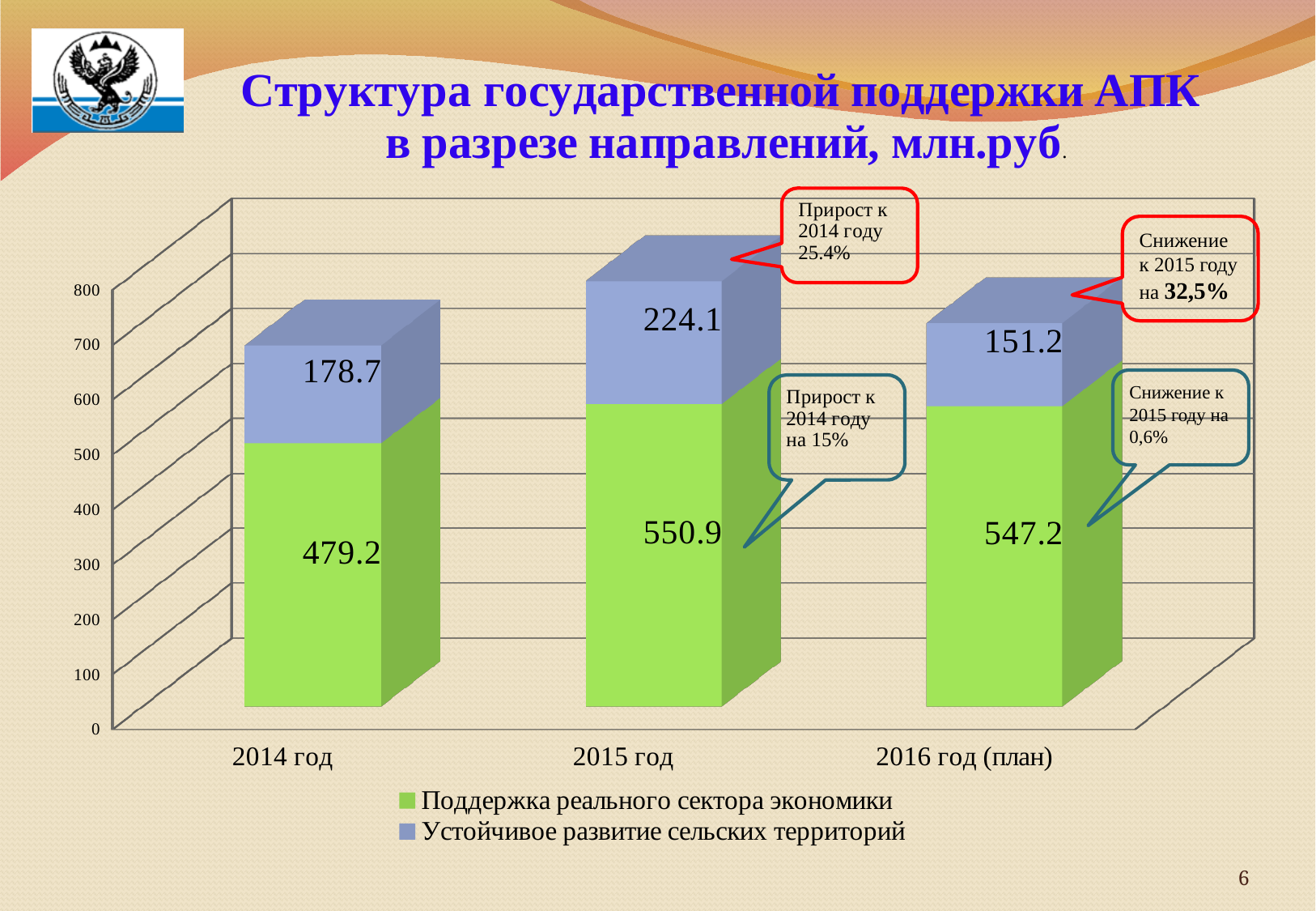

[unsupported chart]

#
Снижение  к 2015 году на 32,5%

Снижение к  2015 году на 0,6%
6